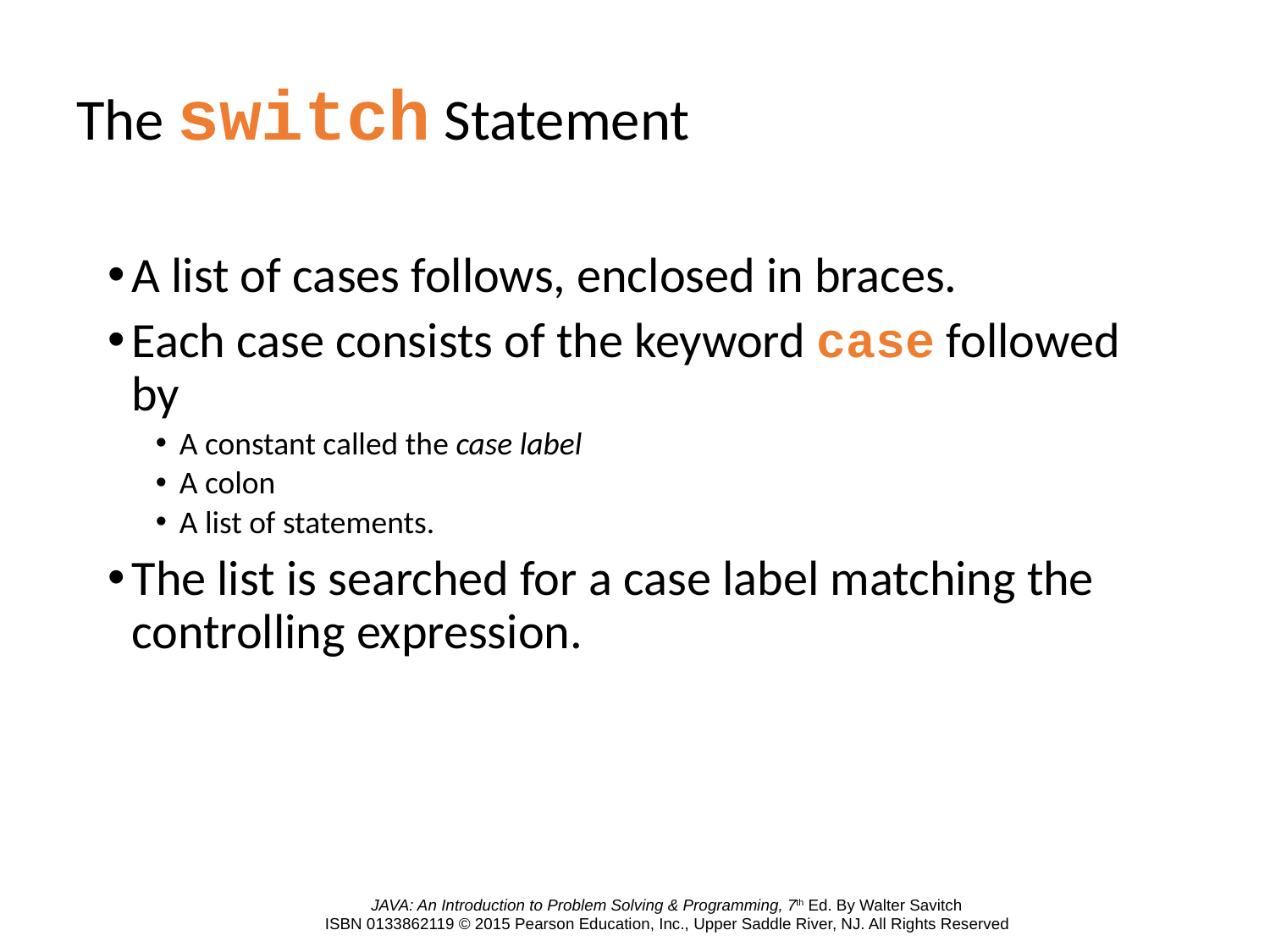

# The switch Statement
A list of cases follows, enclosed in braces.
Each case consists of the keyword case followed by
A constant called the case label
A colon
A list of statements.
The list is searched for a case label matching the controlling expression.